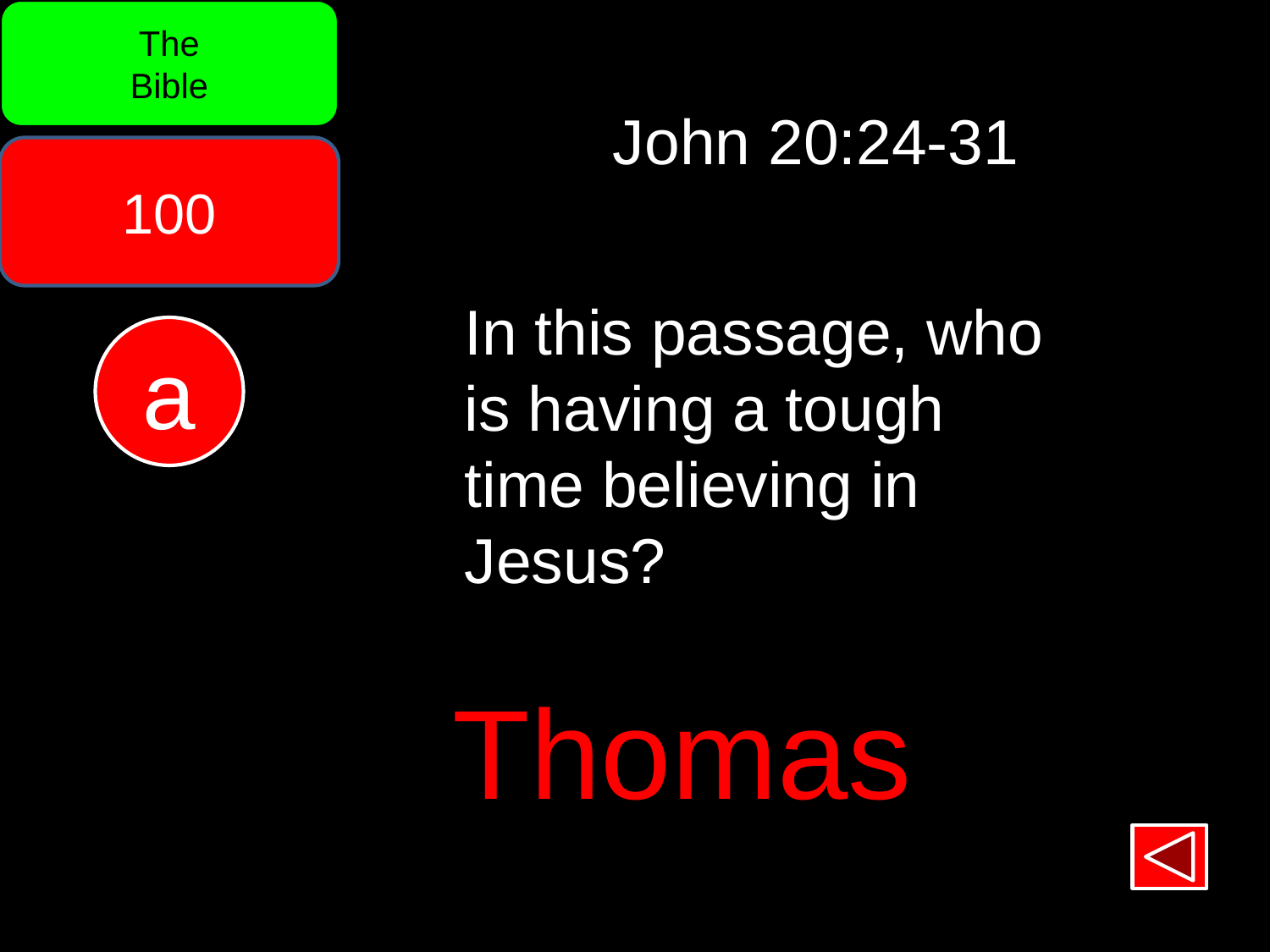

The
Bible
John 20:24-31
100
In this passage, who
is having a tough
time believing in
Jesus?
a
Thomas